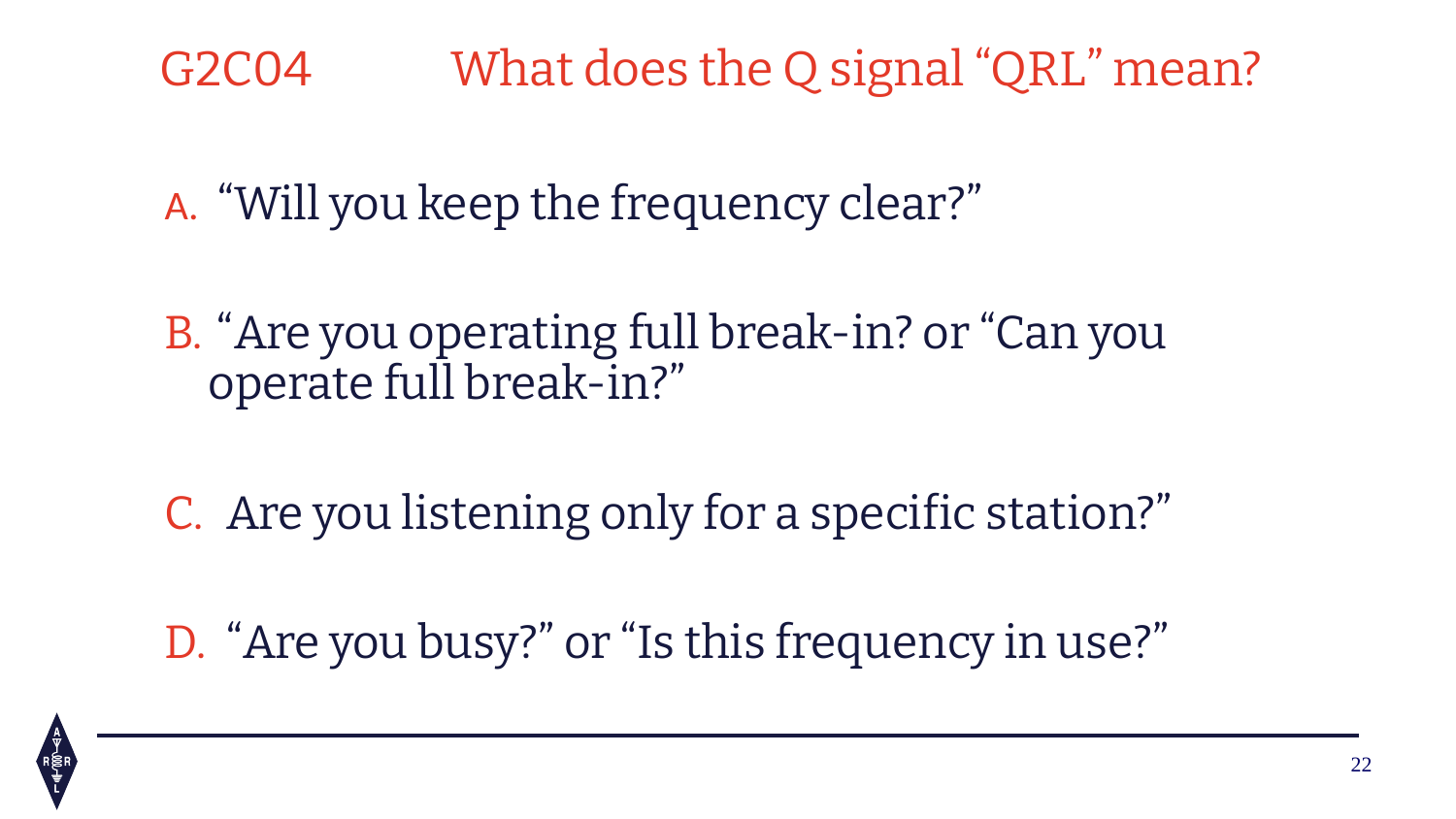

G2C04	What does the Q signal “QRL” mean?
 “Will you keep the frequency clear?”

 “Are you operating full break-in? or “Can you operate full break-in?”

  Are you listening only for a specific station?”

  “Are you busy?” or “Is this frequency in use?”
22